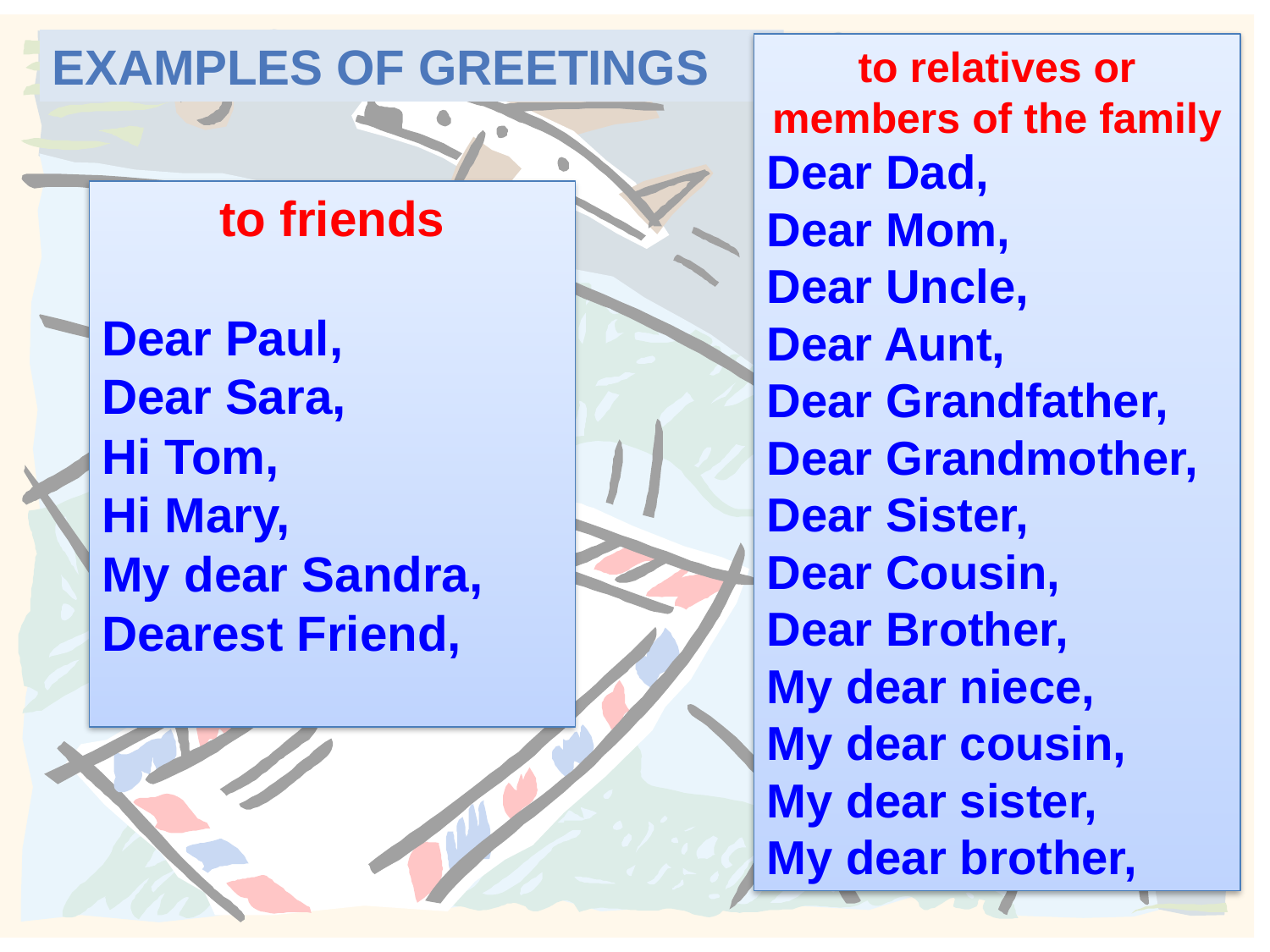

Examples of Greetings
to relatives or members of the family
Dear Dad,
Dear Mom,
Dear Uncle,
Dear Aunt,
Dear Grandfather,
Dear Grandmother,
Dear Sister,
Dear Cousin,
Dear Brother,
My dear niece,
My dear cousin,
My dear sister,
My dear brother,
to friends

Dear Paul,
Dear Sara,
Hi Tom,
Hi Mary,
My dear Sandra,
Dearest Friend,